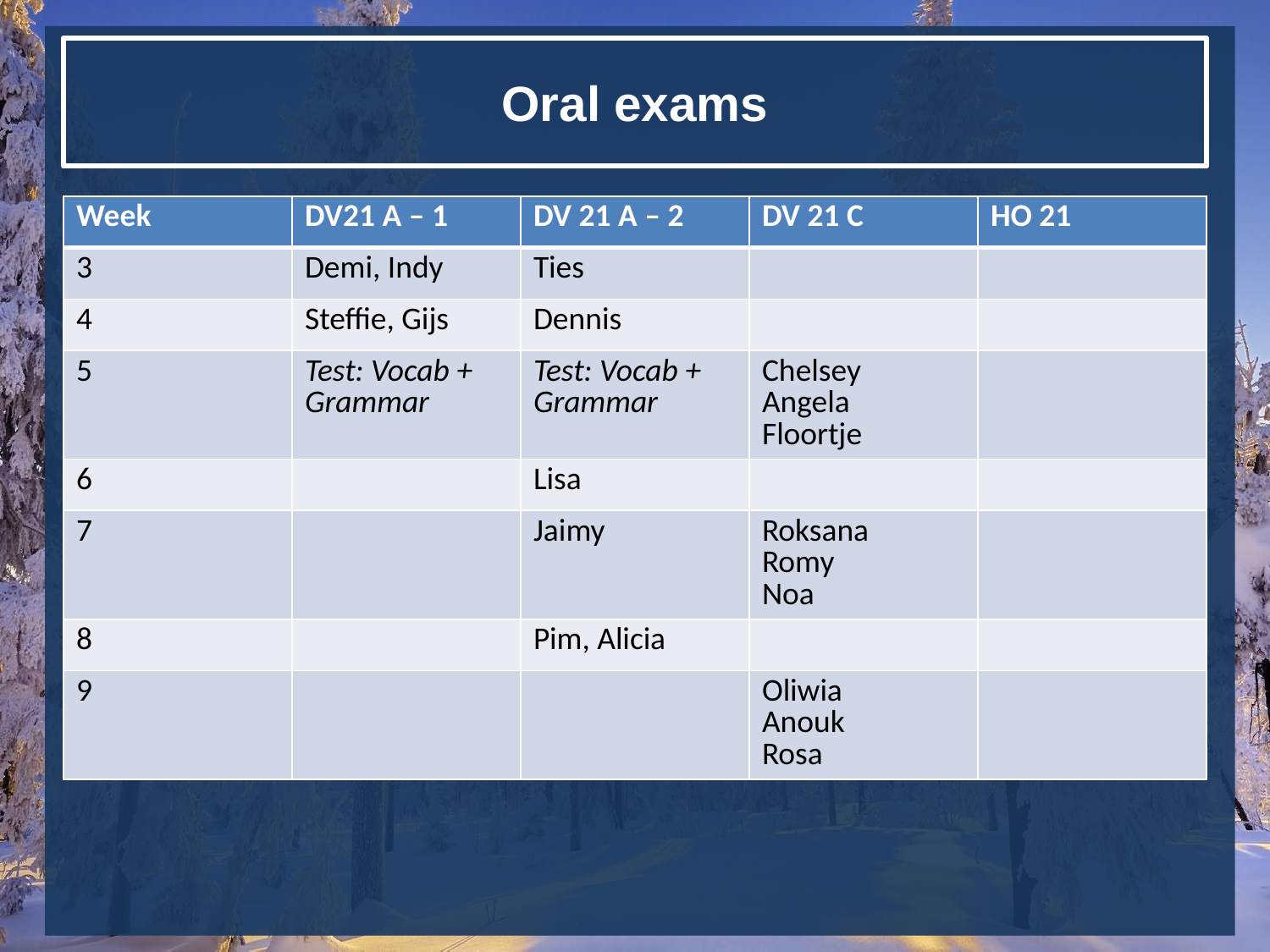

# Oral exams
| Week | DV21 A – 1 | DV 21 A – 2 | DV 21 C | HO 21 |
| --- | --- | --- | --- | --- |
| 3 | Demi, Indy | Ties |  |  |
| 4 | Steffie, Gijs | Dennis |  |  |
| 5 | Test: Vocab + Grammar | Test: Vocab + Grammar | Chelsey Angela Floortje |  |
| 6 |  | Lisa |  |  |
| 7 |  | Jaimy | Roksana Romy Noa |  |
| 8 |  | Pim, Alicia |  |  |
| 9 |  |  | Oliwia Anouk Rosa |  |